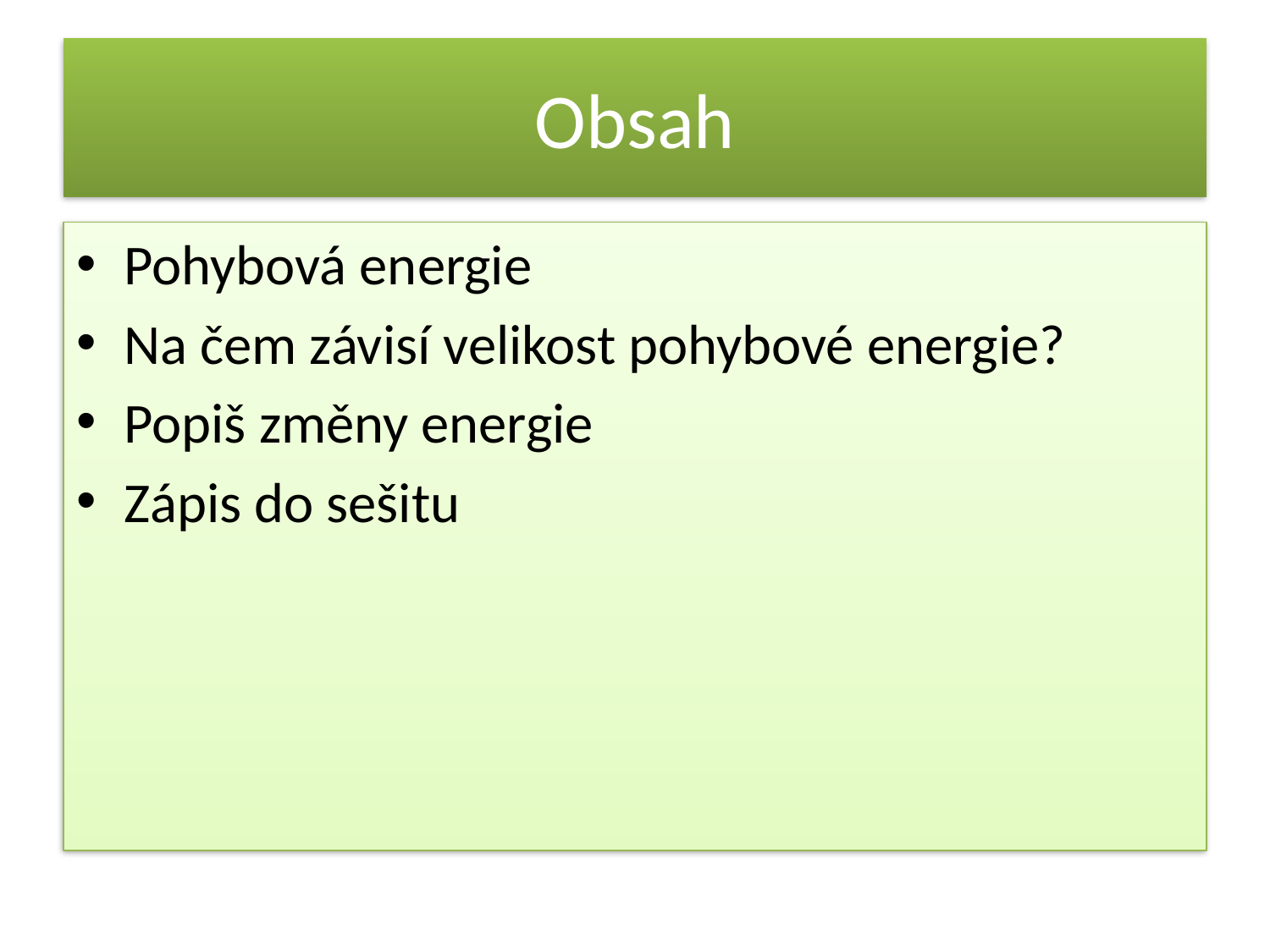

# Obsah
Pohybová energie
Na čem závisí velikost pohybové energie?
Popiš změny energie
Zápis do sešitu